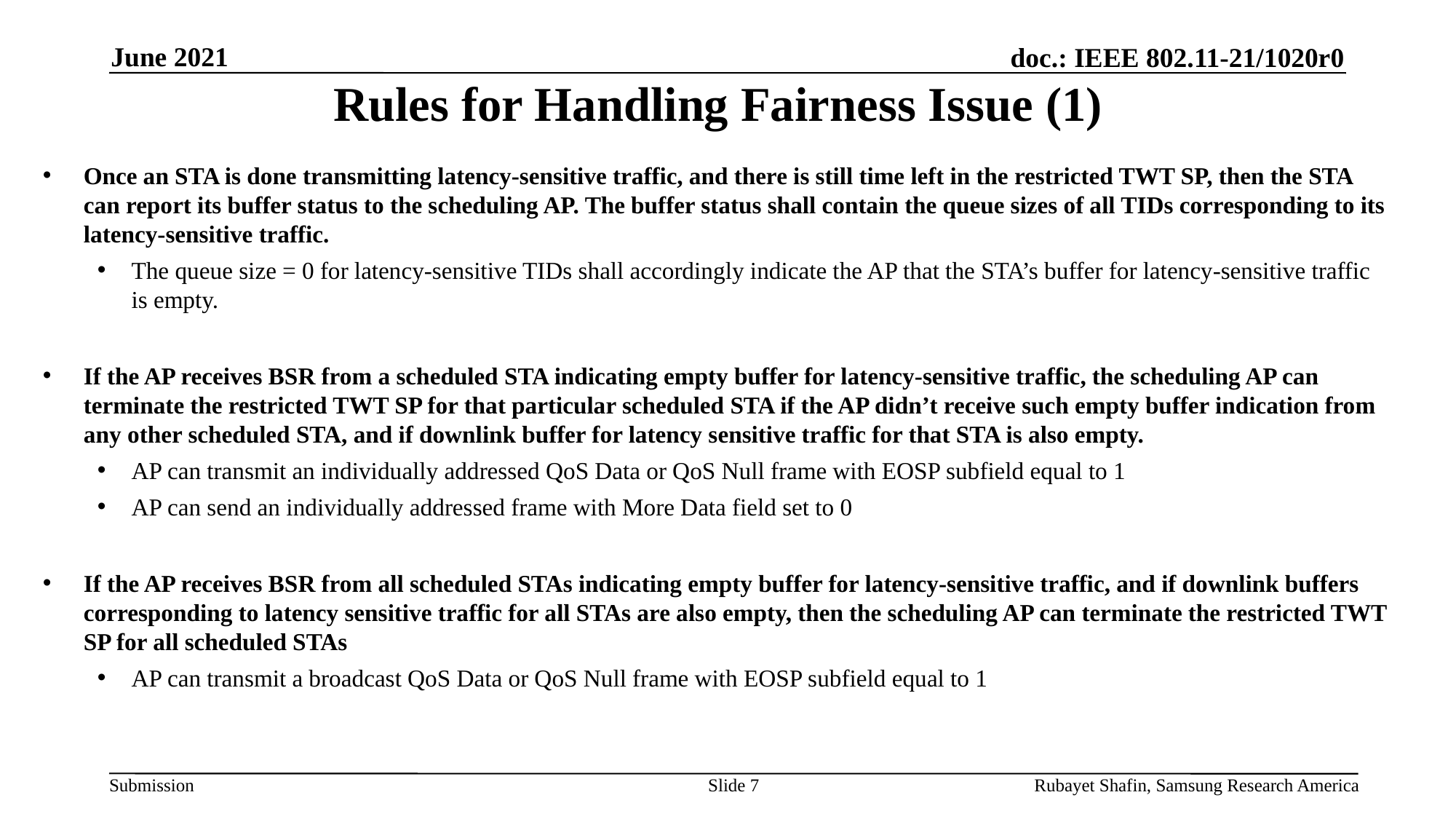

# Rules for Handling Fairness Issue (1)
June 2021
Once an STA is done transmitting latency-sensitive traffic, and there is still time left in the restricted TWT SP, then the STA can report its buffer status to the scheduling AP. The buffer status shall contain the queue sizes of all TIDs corresponding to its latency-sensitive traffic.
The queue size = 0 for latency-sensitive TIDs shall accordingly indicate the AP that the STA’s buffer for latency-sensitive traffic is empty.

If the AP receives BSR from a scheduled STA indicating empty buffer for latency-sensitive traffic, the scheduling AP can terminate the restricted TWT SP for that particular scheduled STA if the AP didn’t receive such empty buffer indication from any other scheduled STA, and if downlink buffer for latency sensitive traffic for that STA is also empty.
AP can transmit an individually addressed QoS Data or QoS Null frame with EOSP subfield equal to 1
AP can send an individually addressed frame with More Data field set to 0

If the AP receives BSR from all scheduled STAs indicating empty buffer for latency-sensitive traffic, and if downlink buffers corresponding to latency sensitive traffic for all STAs are also empty, then the scheduling AP can terminate the restricted TWT SP for all scheduled STAs
AP can transmit a broadcast QoS Data or QoS Null frame with EOSP subfield equal to 1

Slide 7
Rubayet Shafin, Samsung Research America